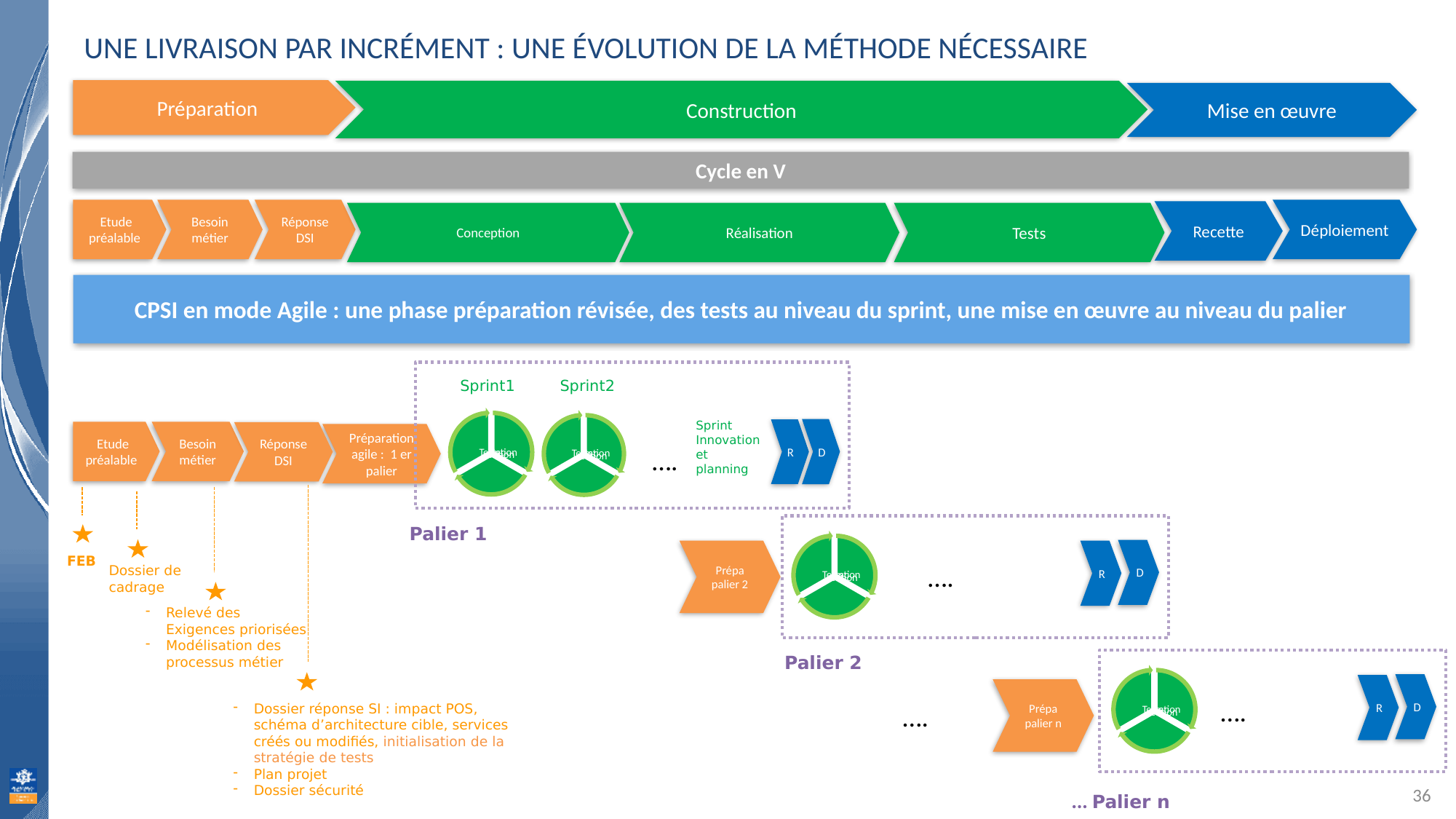

# une livraison par incrément : Une évolution de la méthode nécessaire
Préparation
Construction
Mise en œuvre
Cycle en V
Etude préalable
Besoin métier
Réponse DSI
Déploiement
Recette
Conception
Réalisation
Tests
CPSI en mode Agile : une phase préparation révisée, des tests au niveau du sprint, une mise en œuvre au niveau du palier

Sprint1
Sprint2
Conception
Réalisation
Tests
Conception
Réalisation
Tests
Sprint Innovation et planning
D
R
Etude préalable
Besoin métier
Réponse DSI
Préparation agile :  1 er palier
….

Palier 1

Conception
Réalisation
Tests

D
FEB
Prépa palier 2
R
….
Dossier de cadrage

Relevé des Exigences priorisées
Modélisation des processus métier
Palier 2

Conception
Réalisation
Tests

D
R
Prépa palier n
….
….
Dossier réponse SI : impact POS, schéma d’architecture cible, services créés ou modifiés, initialisation de la stratégie de tests
Plan projet
Dossier sécurité
36
… Palier n